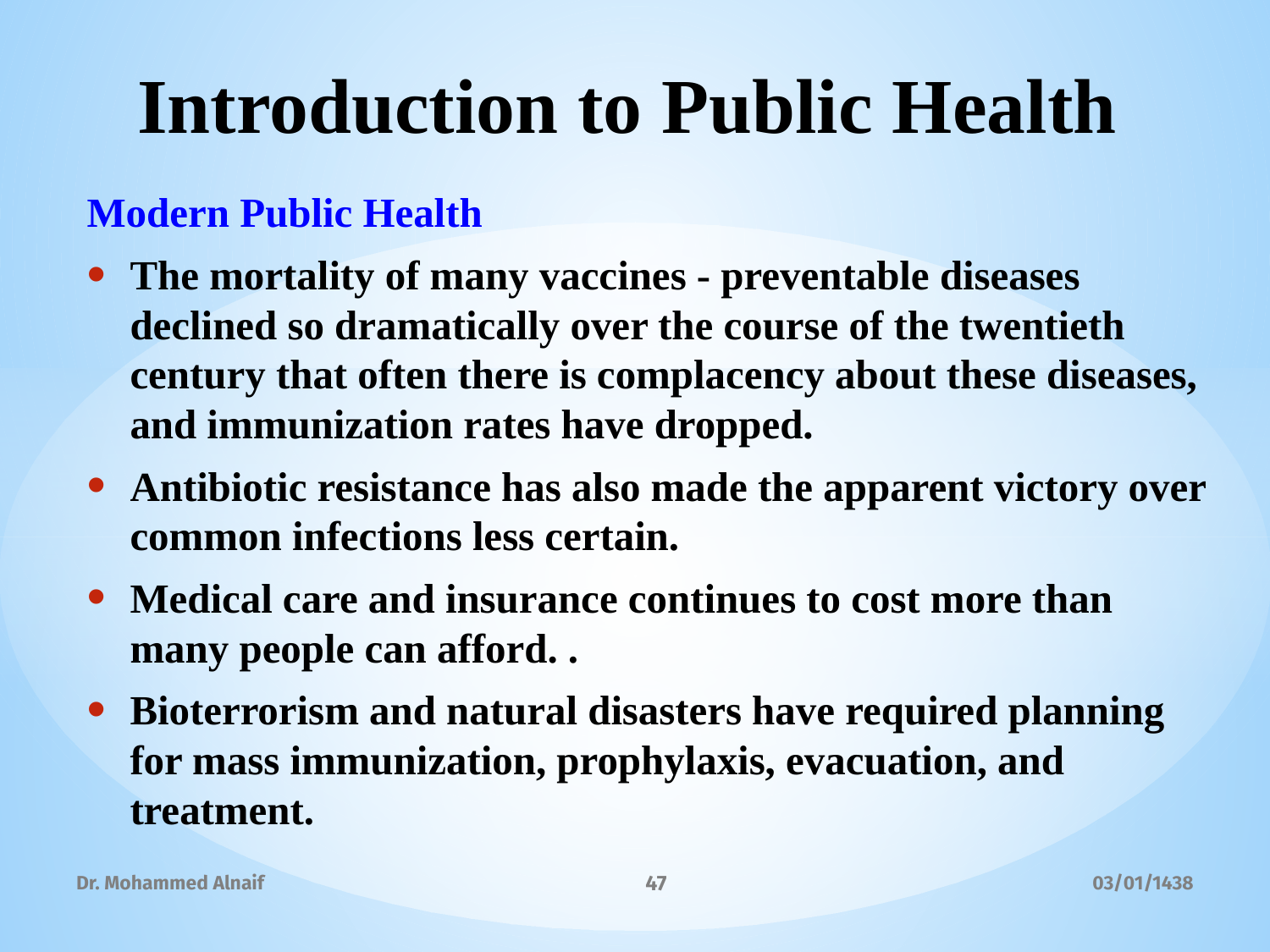

# Introduction to Public Health
Modern Public Health
The mortality of many vaccines - preventable diseases declined so dramatically over the course of the twentieth century that often there is complacency about these diseases, and immunization rates have dropped.
Antibiotic resistance has also made the apparent victory over common infections less certain.
Medical care and insurance continues to cost more than many people can afford. .
Bioterrorism and natural disasters have required planning for mass immunization, prophylaxis, evacuation, and treatment.
Dr. Mohammed Alnaif
47
03/01/1438